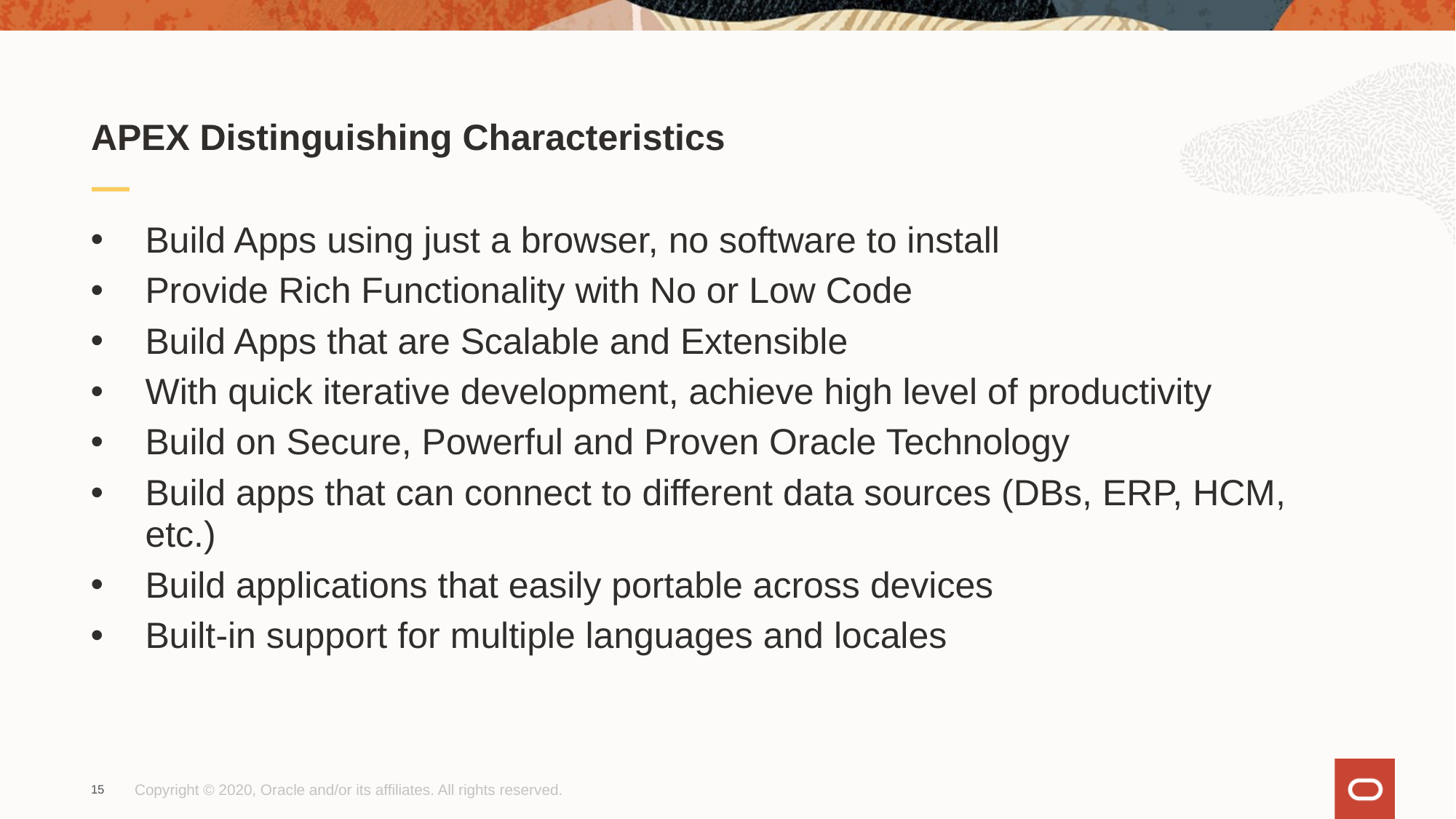

# APEX Distinguishing Characteristics
Build Apps using just a browser, no software to install
Provide Rich Functionality with No or Low Code
Build Apps that are Scalable and Extensible
With quick iterative development, achieve high level of productivity
Build on Secure, Powerful and Proven Oracle Technology
Build apps that can connect to different data sources (DBs, ERP, HCM, etc.)
Build applications that easily portable across devices
Built-in support for multiple languages and locales
15
Copyright © 2020, Oracle and/or its affiliates. All rights reserved.